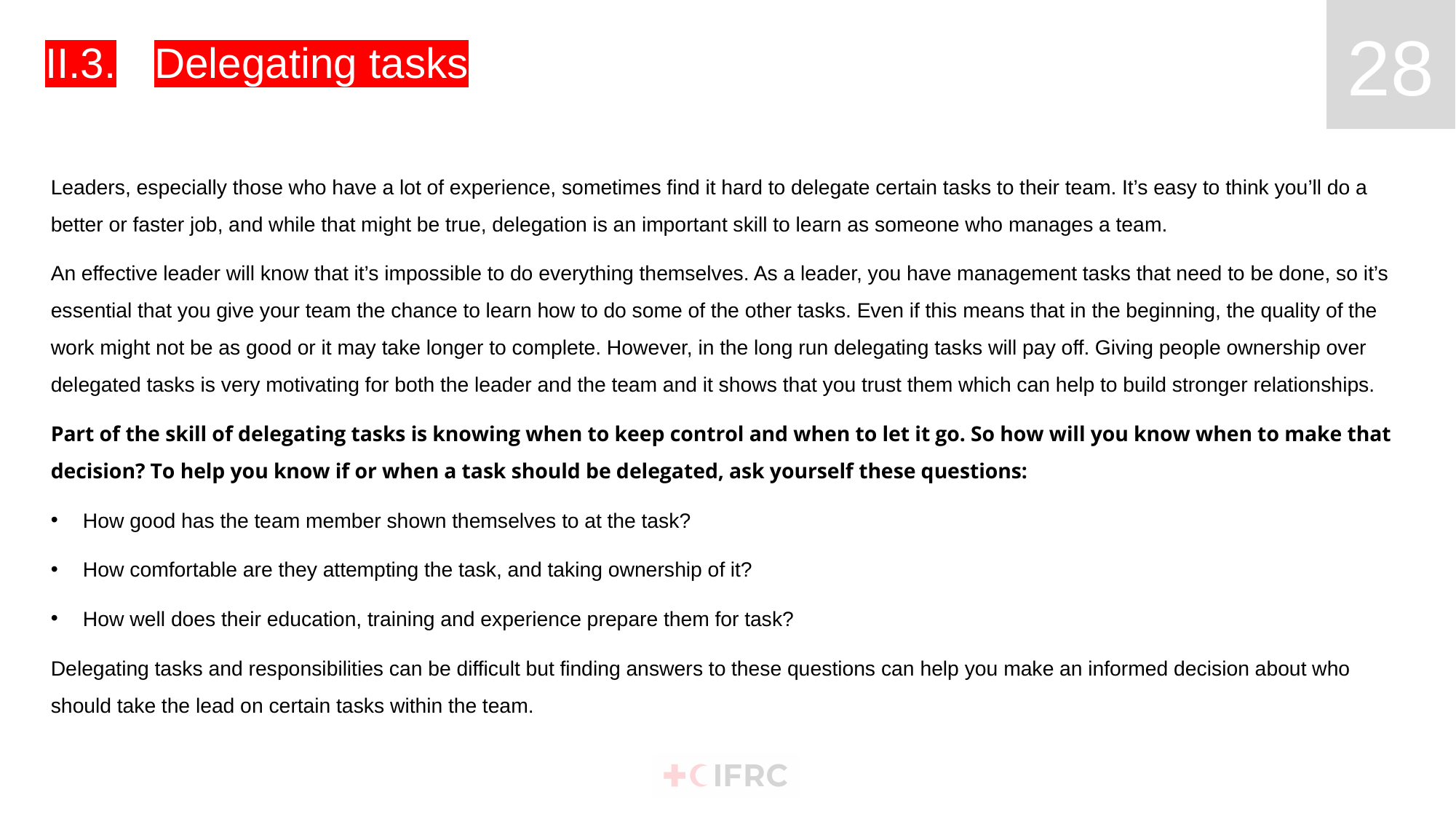

# II.3.	Delegating tasks
Leaders, especially those who have a lot of experience, sometimes find it hard to delegate certain tasks to their team. It’s easy to think you’ll do a better or faster job, and while that might be true, delegation is an important skill to learn as someone who manages a team.
An effective leader will know that it’s impossible to do everything themselves. As a leader, you have management tasks that need to be done, so it’s essential that you give your team the chance to learn how to do some of the other tasks. Even if this means that in the beginning, the quality of the work might not be as good or it may take longer to complete. However, in the long run delegating tasks will pay off. Giving people ownership over delegated tasks is very motivating for both the leader and the team and it shows that you trust them which can help to build stronger relationships.
Part of the skill of delegating tasks is knowing when to keep control and when to let it go. So how will you know when to make that decision? To help you know if or when a task should be delegated, ask yourself these questions:
How good has the team member shown themselves to at the task?
How comfortable are they attempting the task, and taking ownership of it?
How well does their education, training and experience prepare them for task?
Delegating tasks and responsibilities can be difficult but finding answers to these questions can help you make an informed decision about who should take the lead on certain tasks within the team.